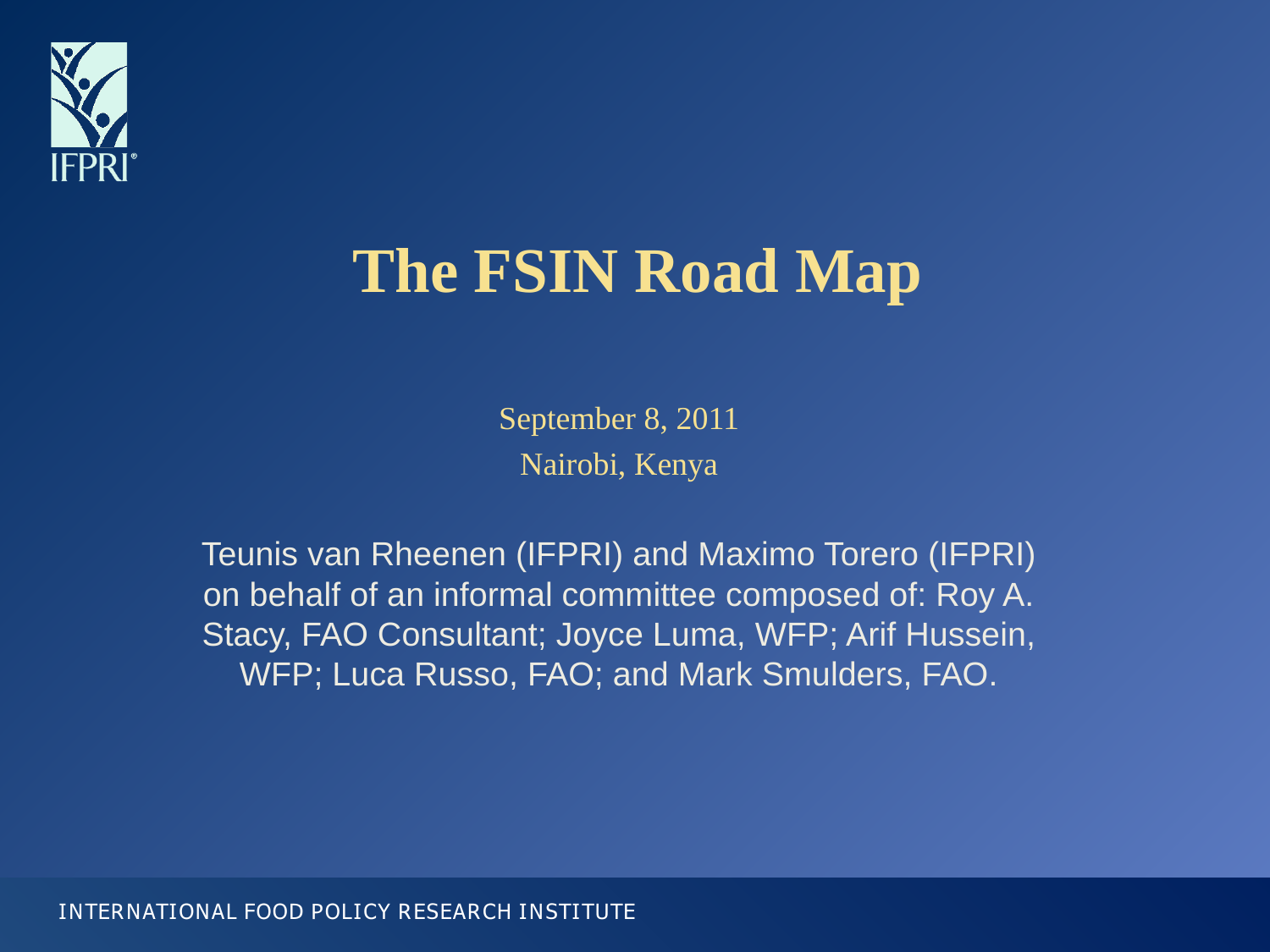

# The FSIN Road Map
September 8, 2011
Nairobi, Kenya

Teunis van Rheenen (IFPRI) and Maximo Torero (IFPRI) on behalf of an informal committee composed of: Roy A. Stacy, FAO Consultant; Joyce Luma, WFP; Arif Hussein, WFP; Luca Russo, FAO; and Mark Smulders, FAO.